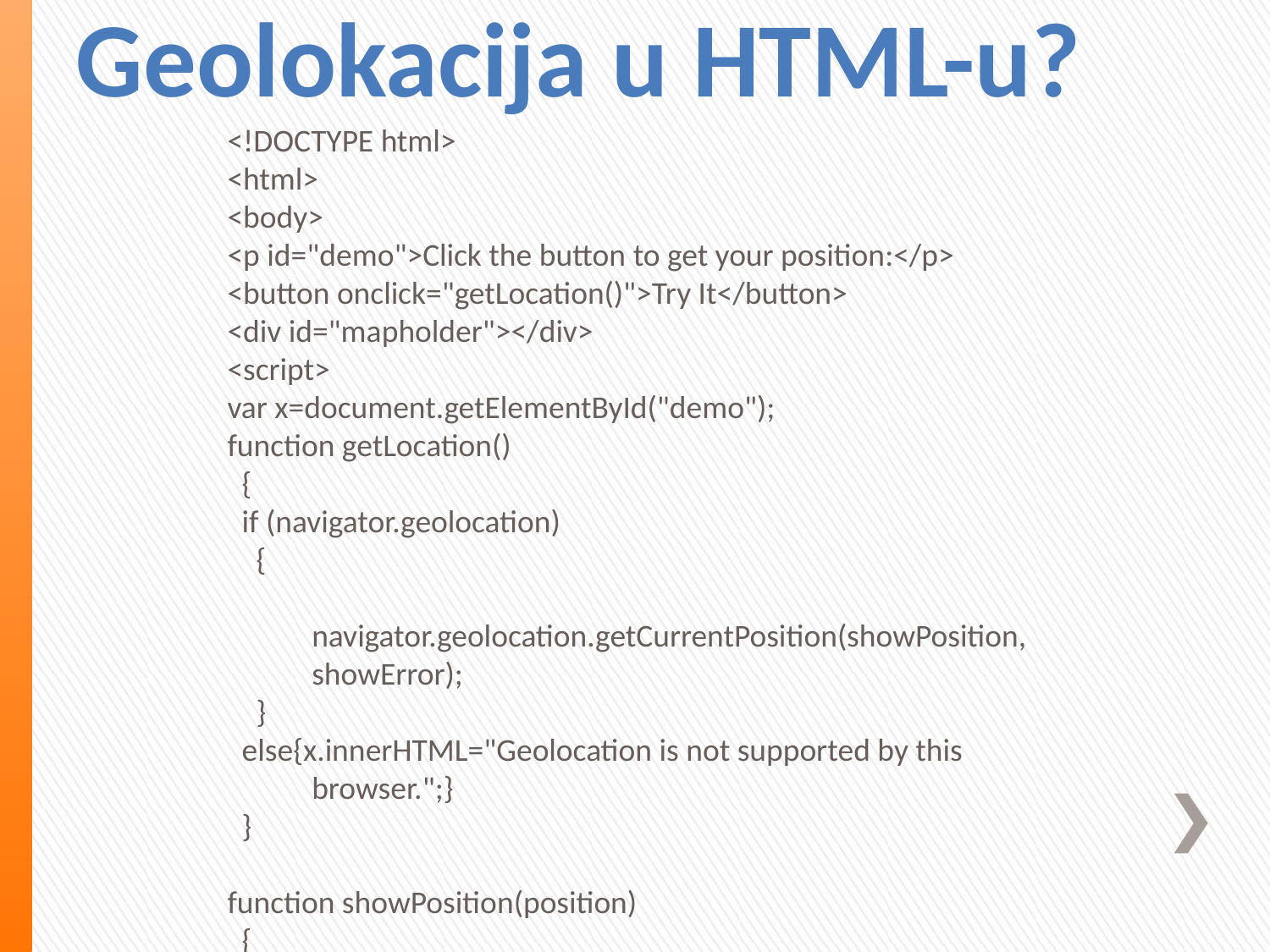

# Geolokacija u HTML-u?
<!DOCTYPE html>
<html>
<body>
<p id="demo">Click the button to get your position:</p>
<button onclick="getLocation()">Try It</button>
<div id="mapholder"></div>
<script>
var x=document.getElementById("demo");
function getLocation()
  {
  if (navigator.geolocation)
    {
    navigator.geolocation.getCurrentPosition(showPosition,showError);
    }
  else{x.innerHTML="Geolocation is not supported by this browser.";}
  }

function showPosition(position)
  {
  var latlon=position.coords.latitude+","+position.coords.longitude;

  var img_url="http://maps.googleapis.com/maps/api/staticmap?center="
  +latlon+"&zoom=14&size=400x300&sensor=false";
  document.getElementById("mapholder").innerHTML="<img src='"+img_url+"'>";
  }
function showError(error)
  {
  switch(error.code)
    {
    case error.PERMISSION_DENIED:
      x.innerHTML="User denied the request for Geolocation."
      break;
    case error.POSITION_UNAVAILABLE:
      x.innerHTML="Location information is unavailable."
      break;
    case error.TIMEOUT:
      x.innerHTML="The request to get user location timed out."
      break;
    case error.UNKNOWN_ERROR:
      x.innerHTML="An unknown error occurred."
      break;
    }
  }
</script>
</body>
</html>